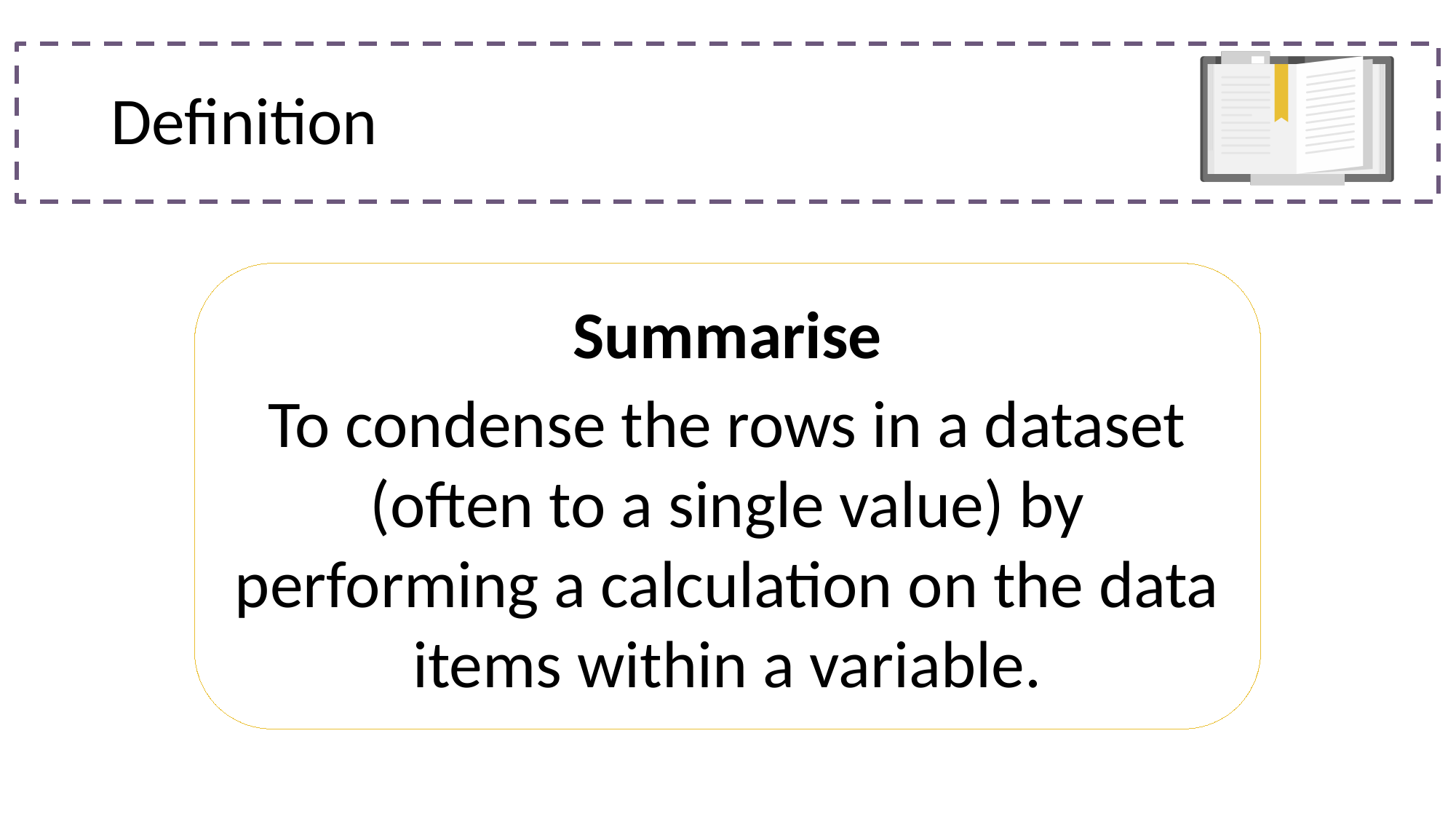

# Definition
Summarise
To condense the rows in a dataset (often to a single value) by performing a calculation on the data items within a variable.